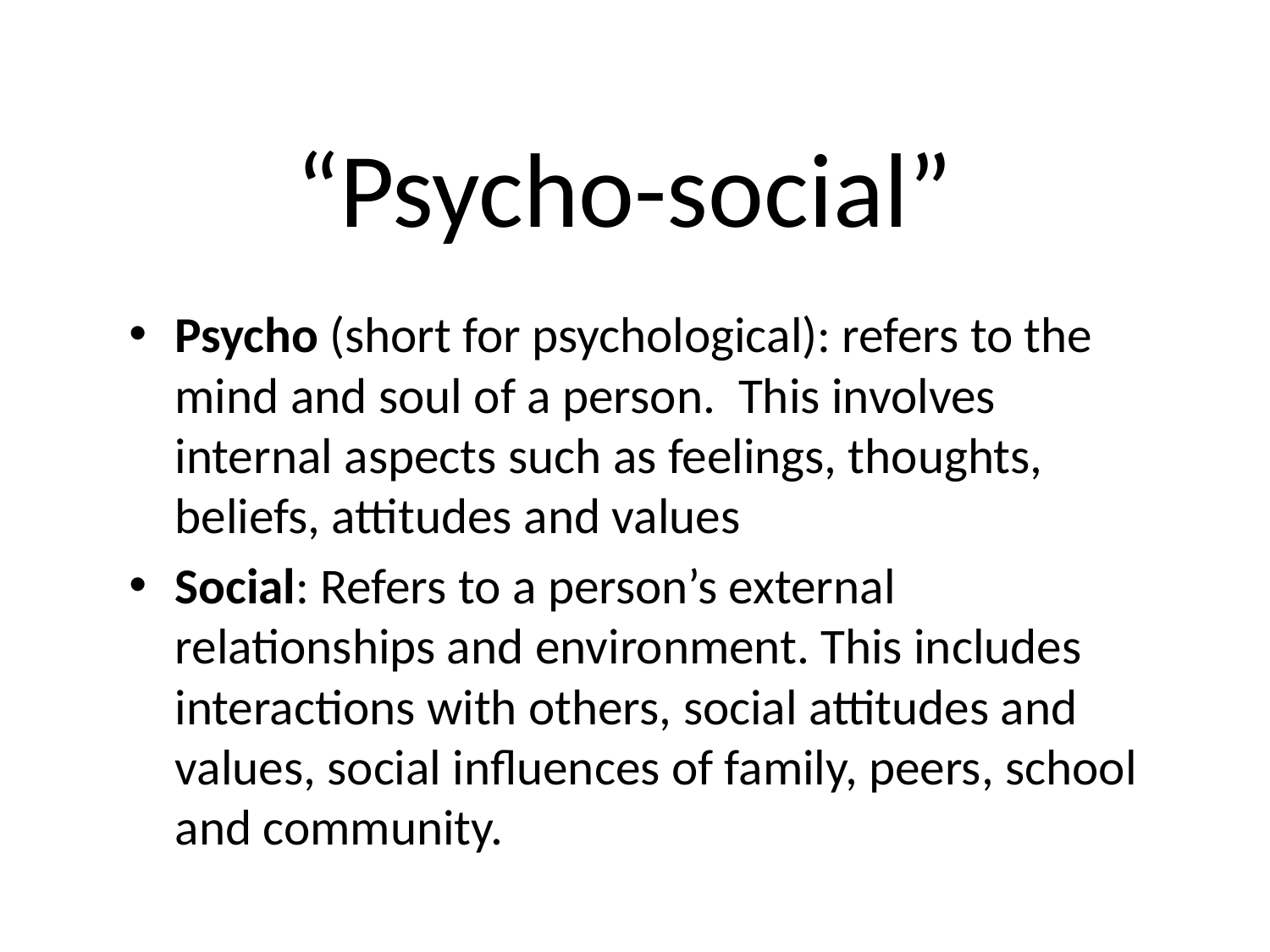

# “Psycho-social”
Psycho (short for psychological): refers to the mind and soul of a person.  This involves internal aspects such as feelings, thoughts, beliefs, attitudes and values
Social: Refers to a person’s external relationships and environment. This includes interactions with others, social attitudes and values, social influences of family, peers, school and community.